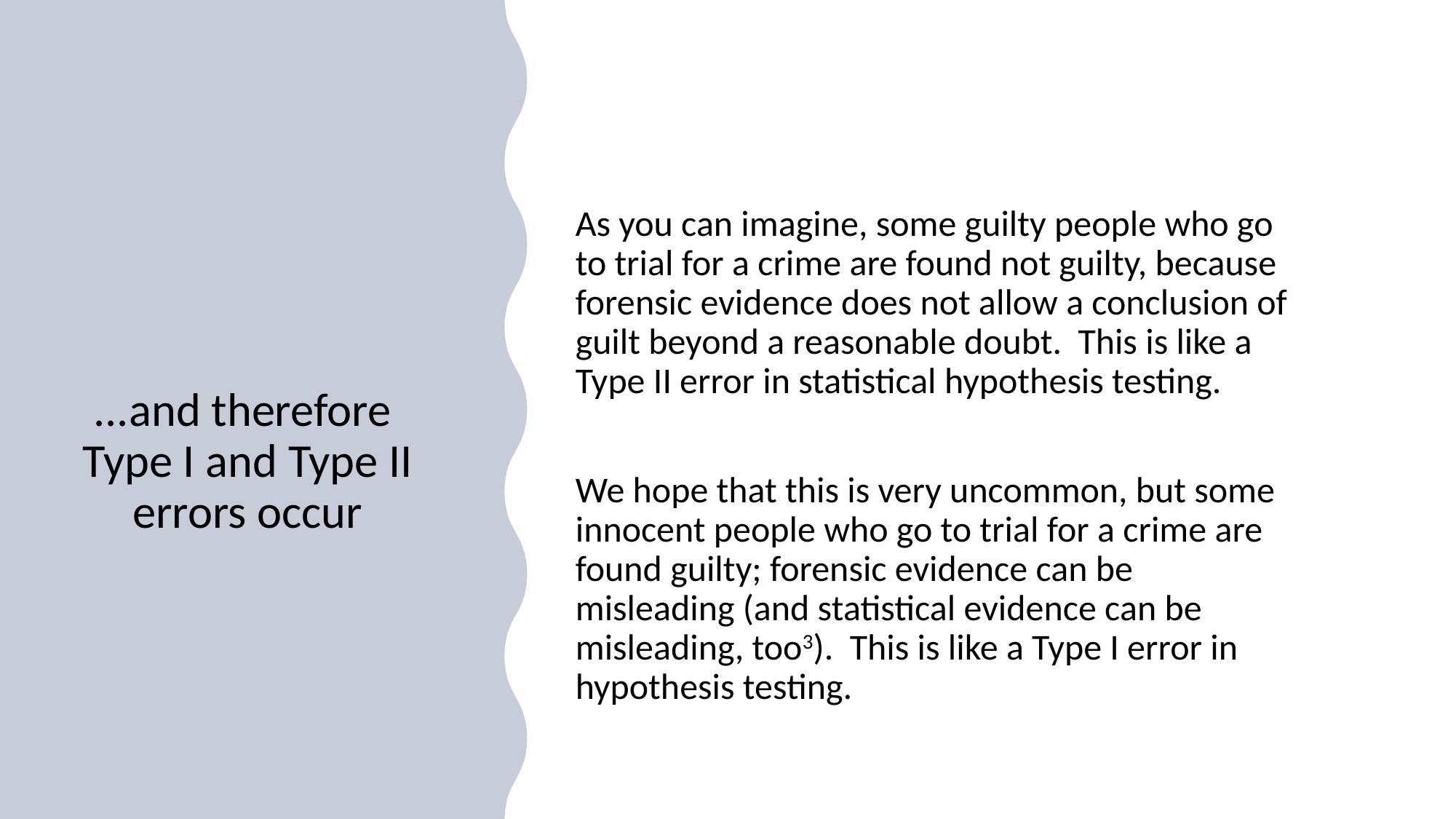

# ...and therefore  Type I and Type II errors occur

As you can imagine, some guilty people who go to trial for a crime are found not guilty, because forensic evidence does not allow a conclusion of guilt beyond a reasonable doubt.  This is like a Type II error in statistical hypothesis testing.

We hope that this is very uncommon, but some innocent people who go to trial for a crime are found guilty; forensic evidence can be misleading (and statistical evidence can be misleading, too3).  This is like a Type I error in hypothesis testing.